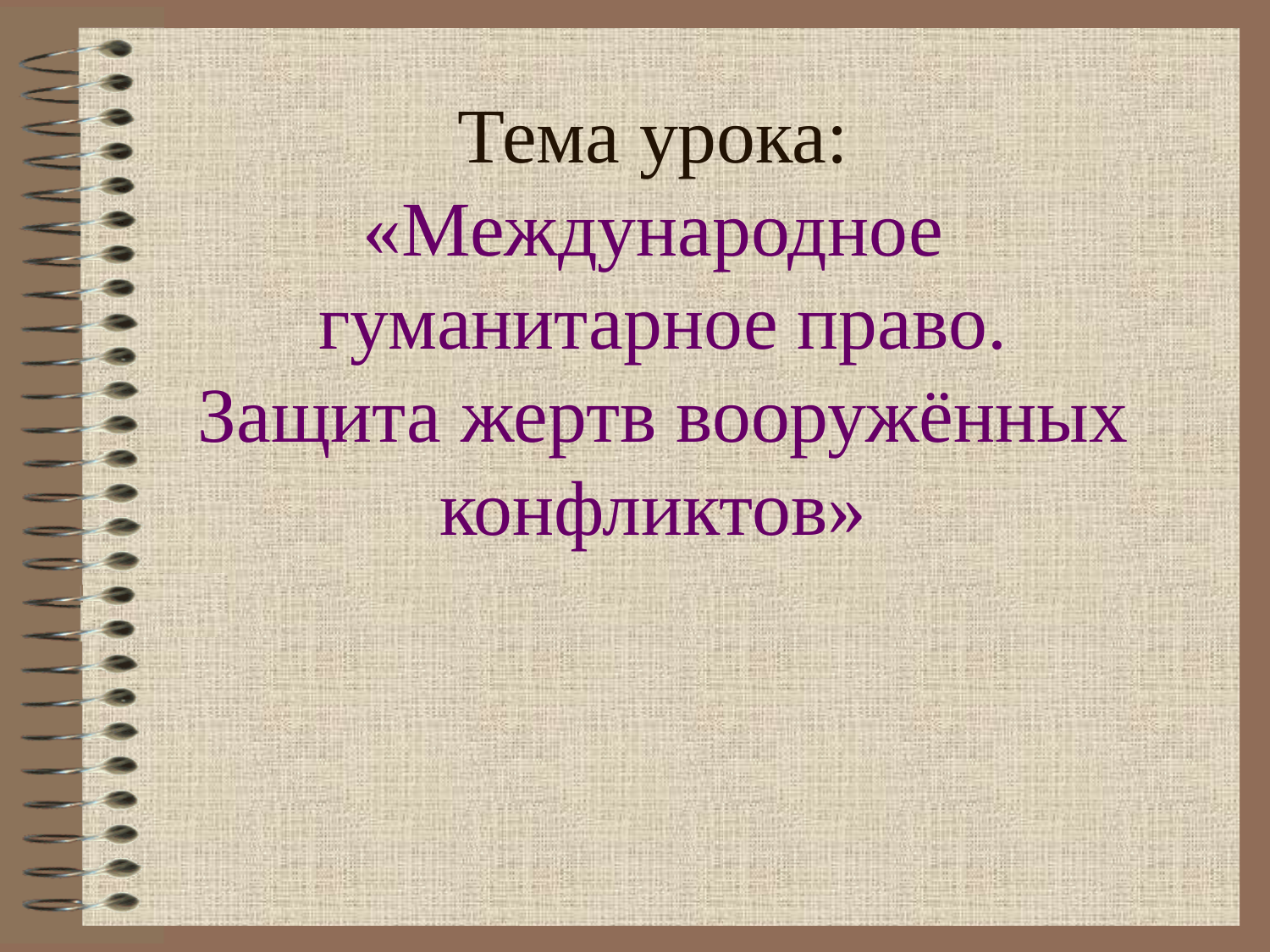

# Тема урока: «Международное гуманитарное право. Защита жертв вооружённых конфликтов»